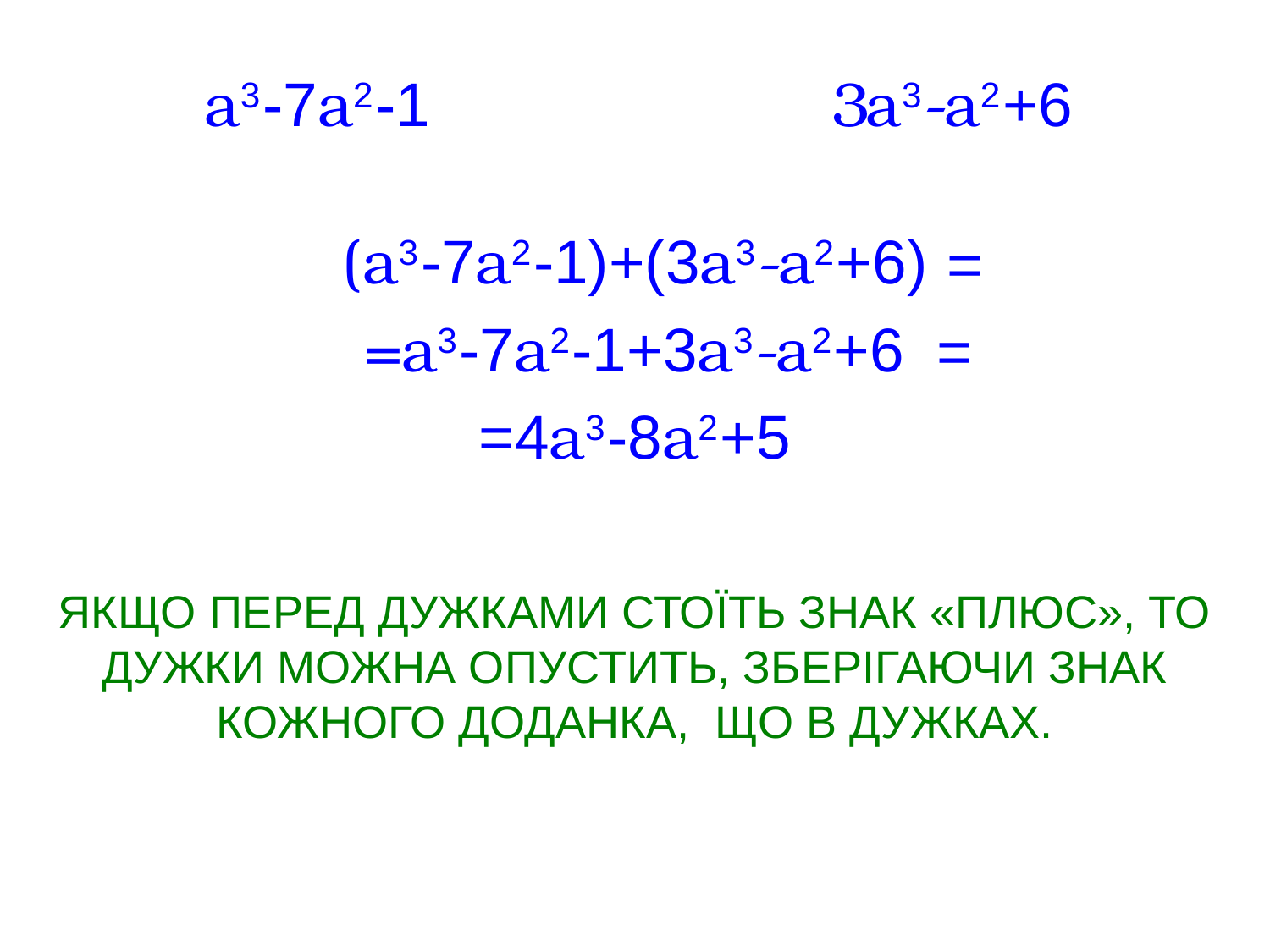

a3-7a2-1
3a3-a2+6
(a3-7a2-1)+(3a3-a2+6)
=
=a3-7a2-1+3a3-a2+6
=
=4a3-8a2+5
ЯКЩО ПЕРЕД ДУЖКАМИ СТОЇТЬ ЗНАК «ПЛЮС», ТО ДУЖКИ МОЖНА ОПУСТИТЬ, ЗБЕРІГАЮЧИ ЗНАК КОЖНОГО ДОДАНКА,  ЩО В ДУЖКАХ.